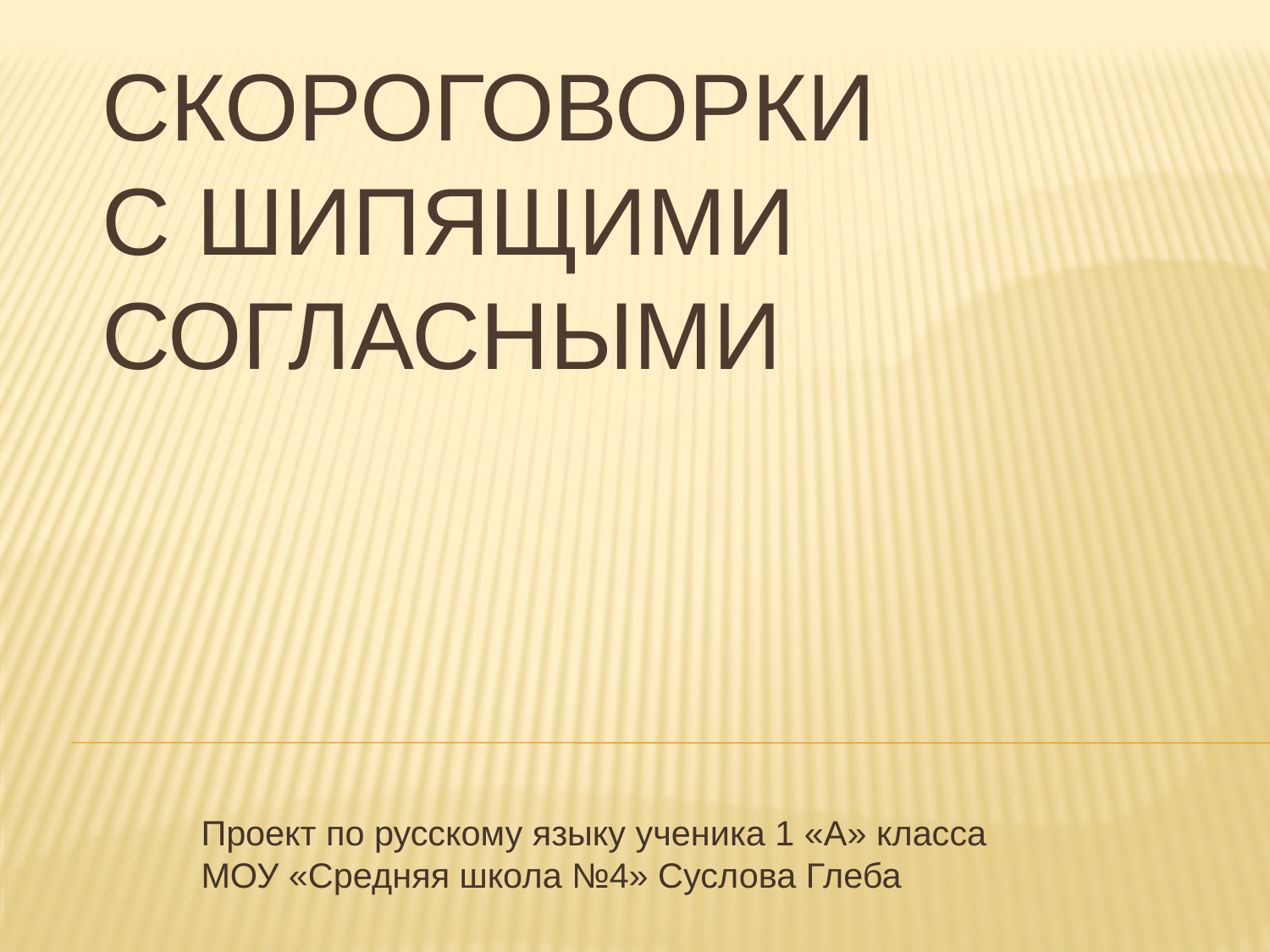

# Скороговорки с шипящими согласными
Проект по русскому языку ученика 1 «А» класса МОУ «Средняя школа №4» Суслова Глеба